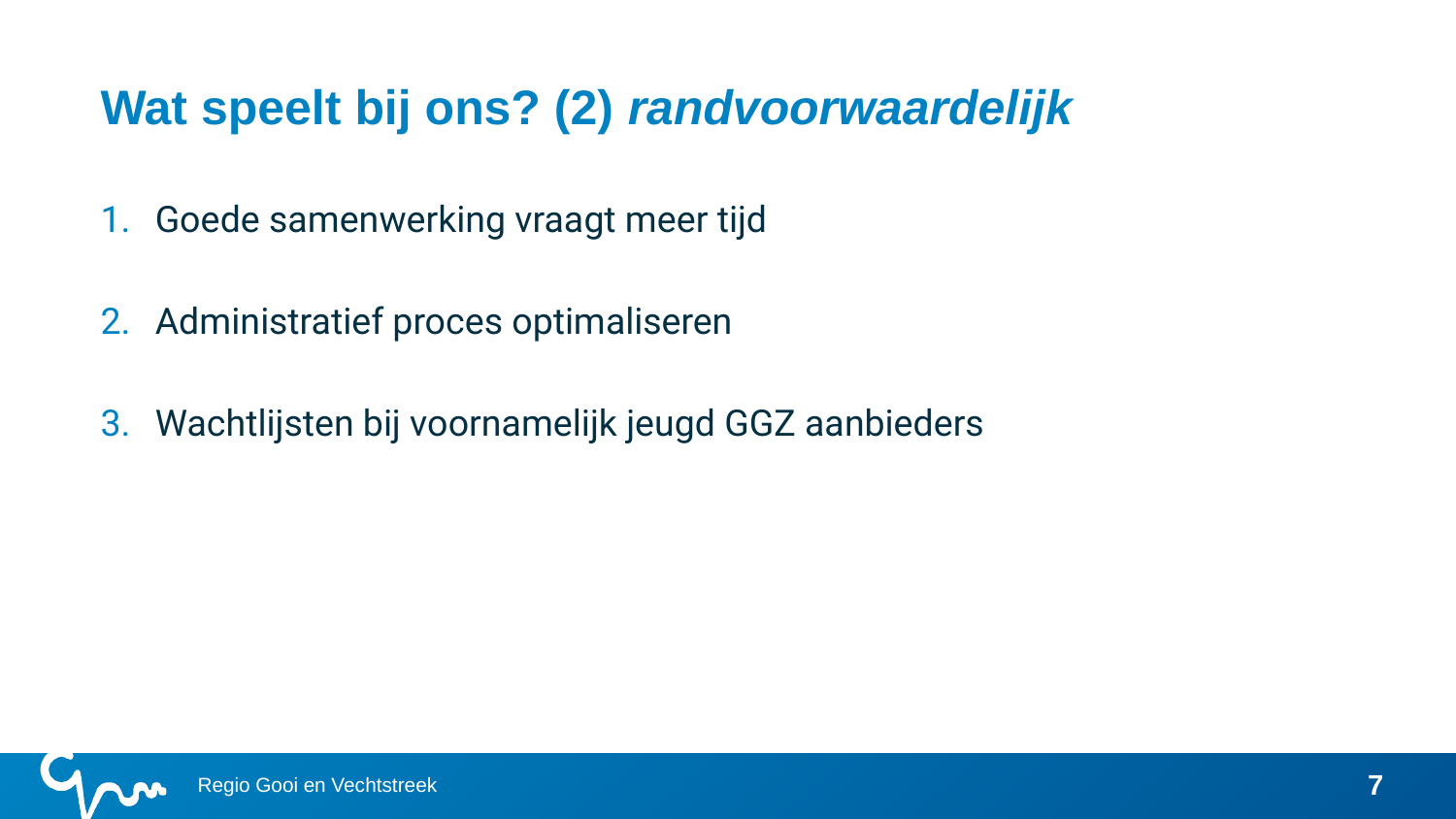

# Wat speelt bij ons? (2) randvoorwaardelijk
Goede samenwerking vraagt meer tijd

Administratief proces optimaliseren

Wachtlijsten bij voornamelijk jeugd GGZ aanbieders